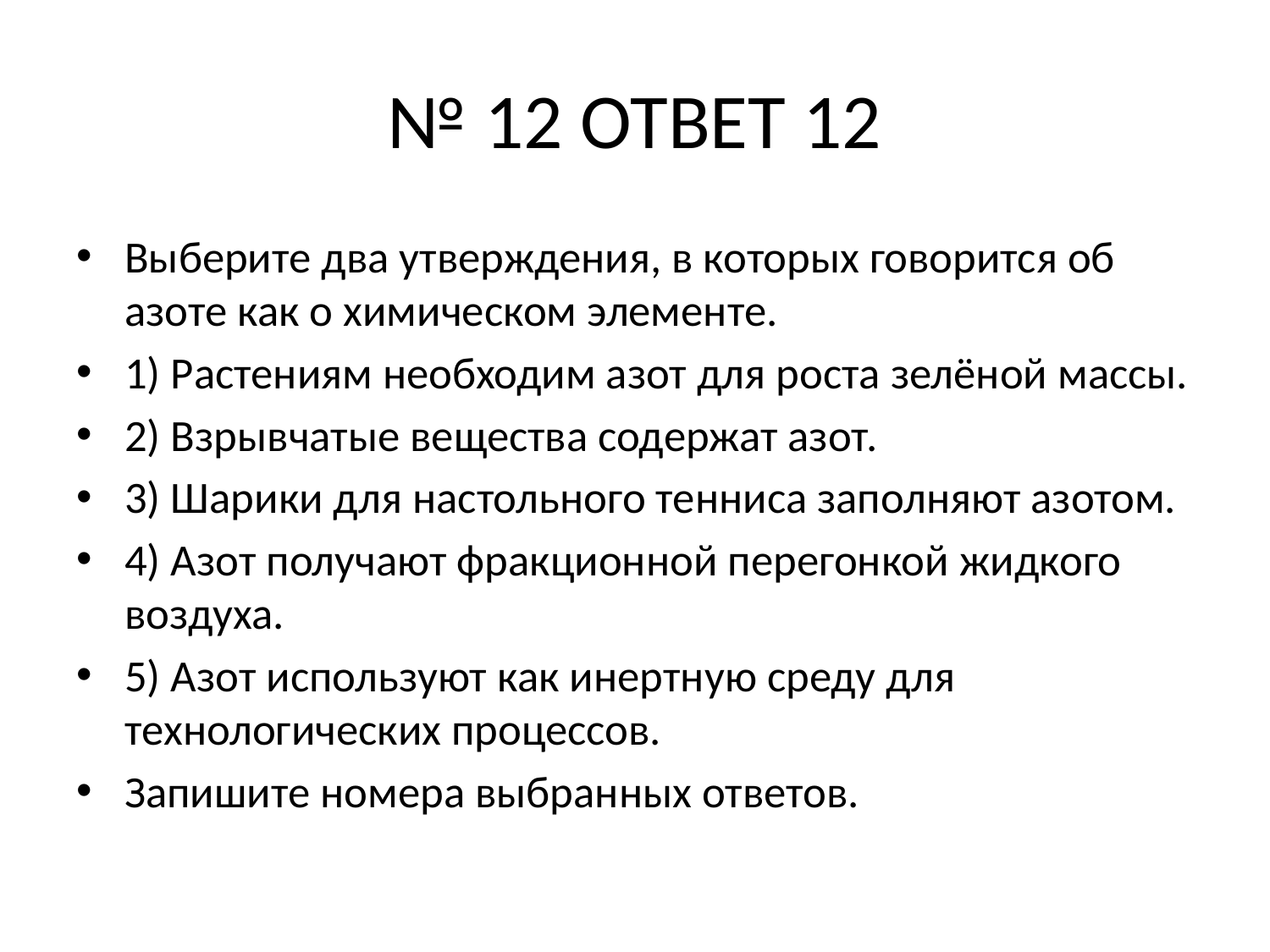

# № 12 ОТВЕТ 12
Выберите два утверждения, в которых говорится об азоте как о химическом элементе.
1) Растениям необходим азот для роста зелёной массы.
2) Взрывчатые вещества содержат азот.
3) Шарики для настольного тенниса заполняют азотом.
4) Азот получают фракционной перегонкой жидкого воздуха.
5) Азот используют как инертную среду для технологических процессов.
Запишите номера выбранных ответов.